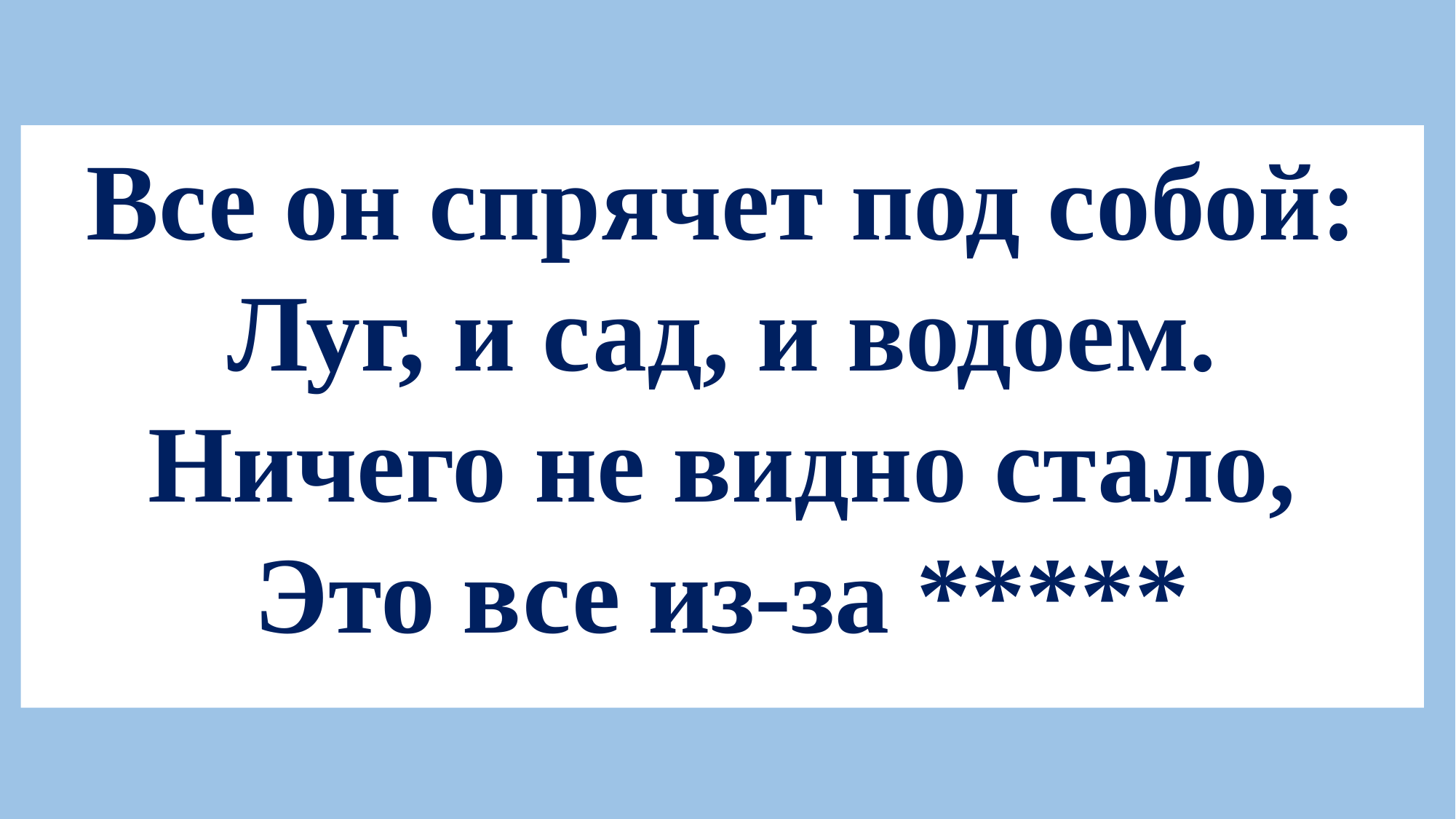

# Все он спрячет под собой: Луг, и сад, и водоем. Ничего не видно стало, Это все из-за *****